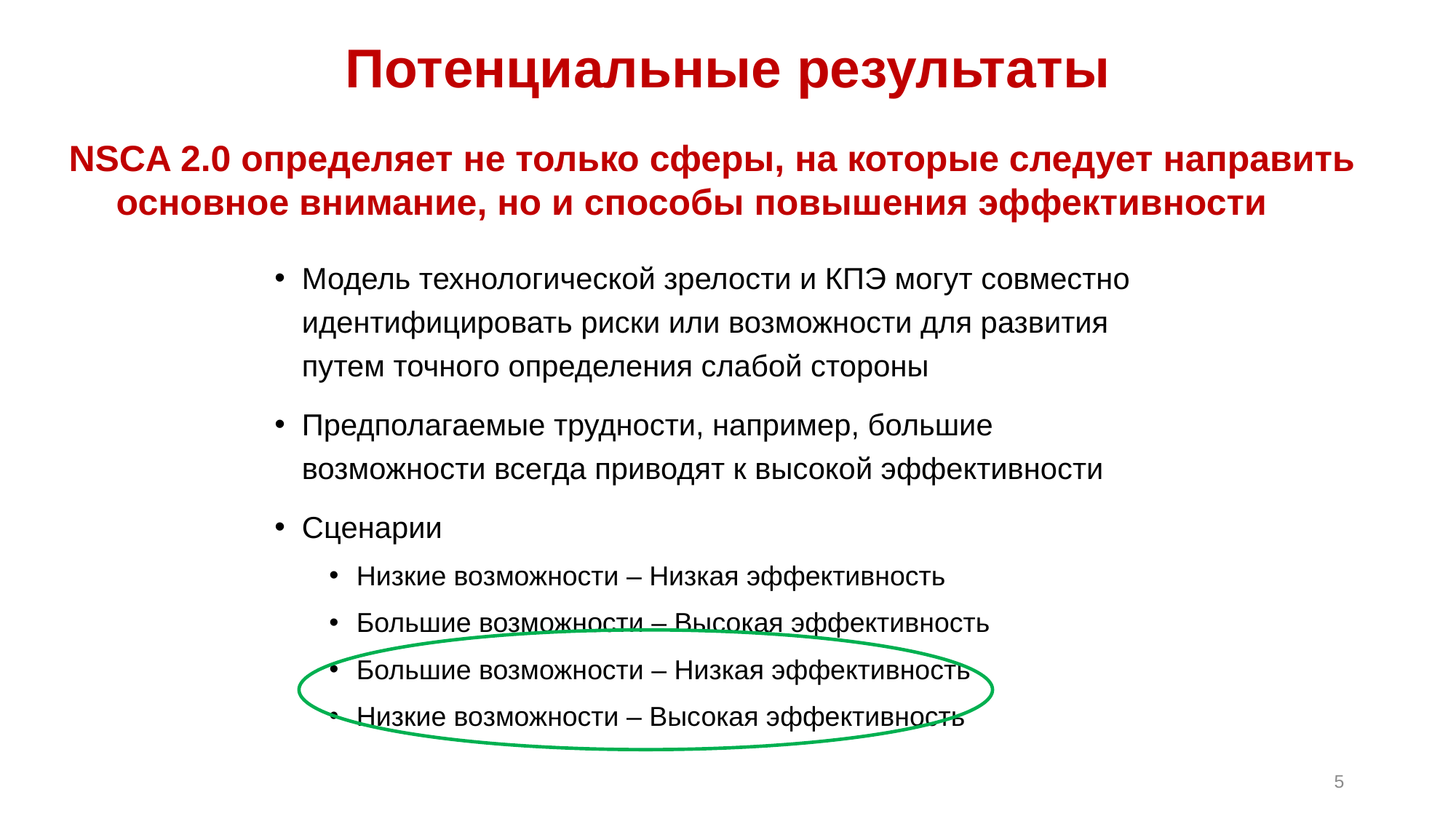

Потенциальные результаты
# NSCA 2.0 определяет не только сферы, на которые следует направить основное внимание, но и способы повышения эффективности
Модель технологической зрелости и КПЭ могут совместно идентифицировать риски или возможности для развития путем точного определения слабой стороны
Предполагаемые трудности, например, большие возможности всегда приводят к высокой эффективности
Сценарии
Низкие возможности – Низкая эффективность
Большие возможности – Высокая эффективность
Большие возможности – Низкая эффективность
Низкие возможности – Высокая эффективность

5